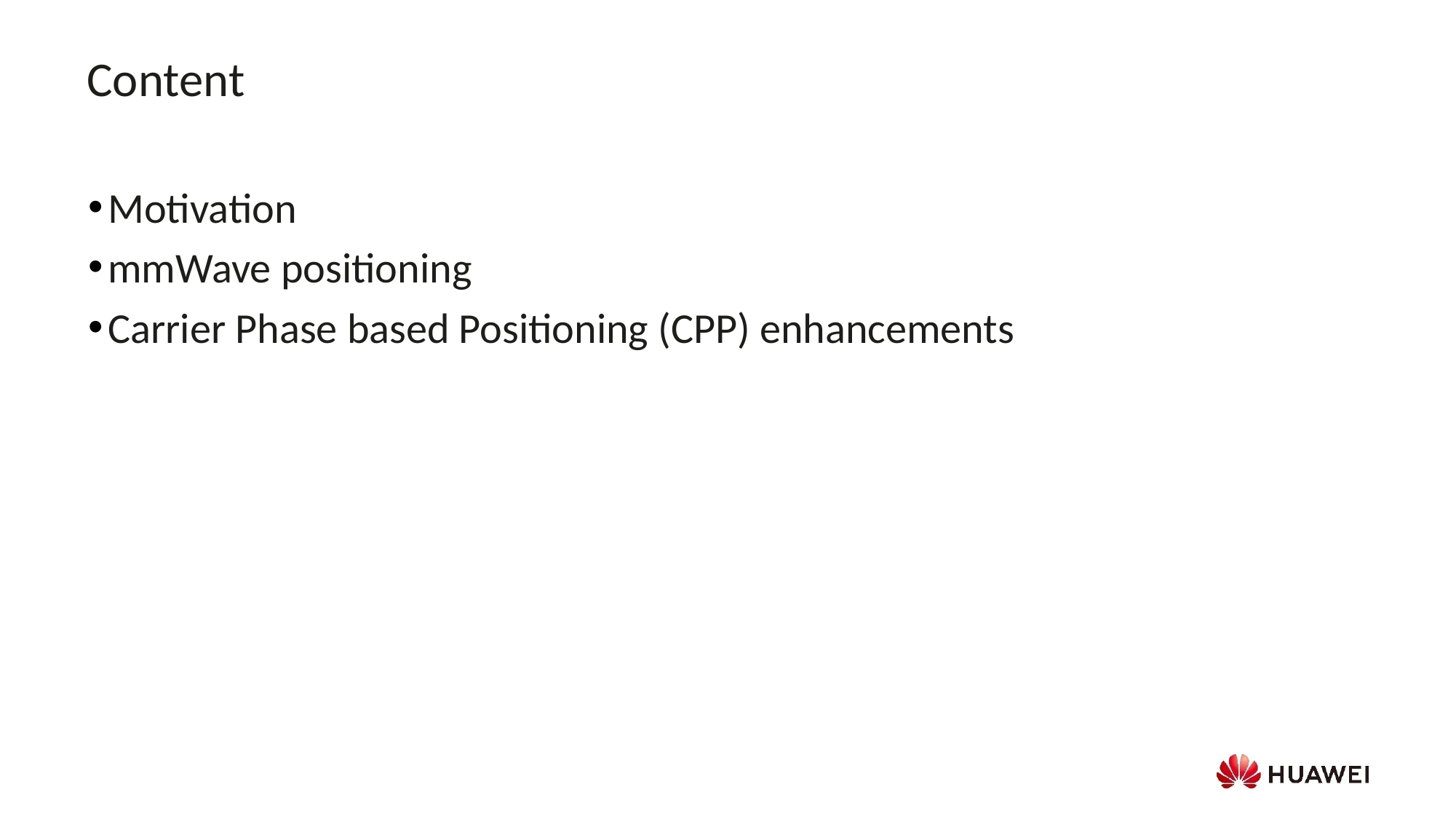

Content
Motivation
mmWave positioning
Carrier Phase based Positioning (CPP) enhancements